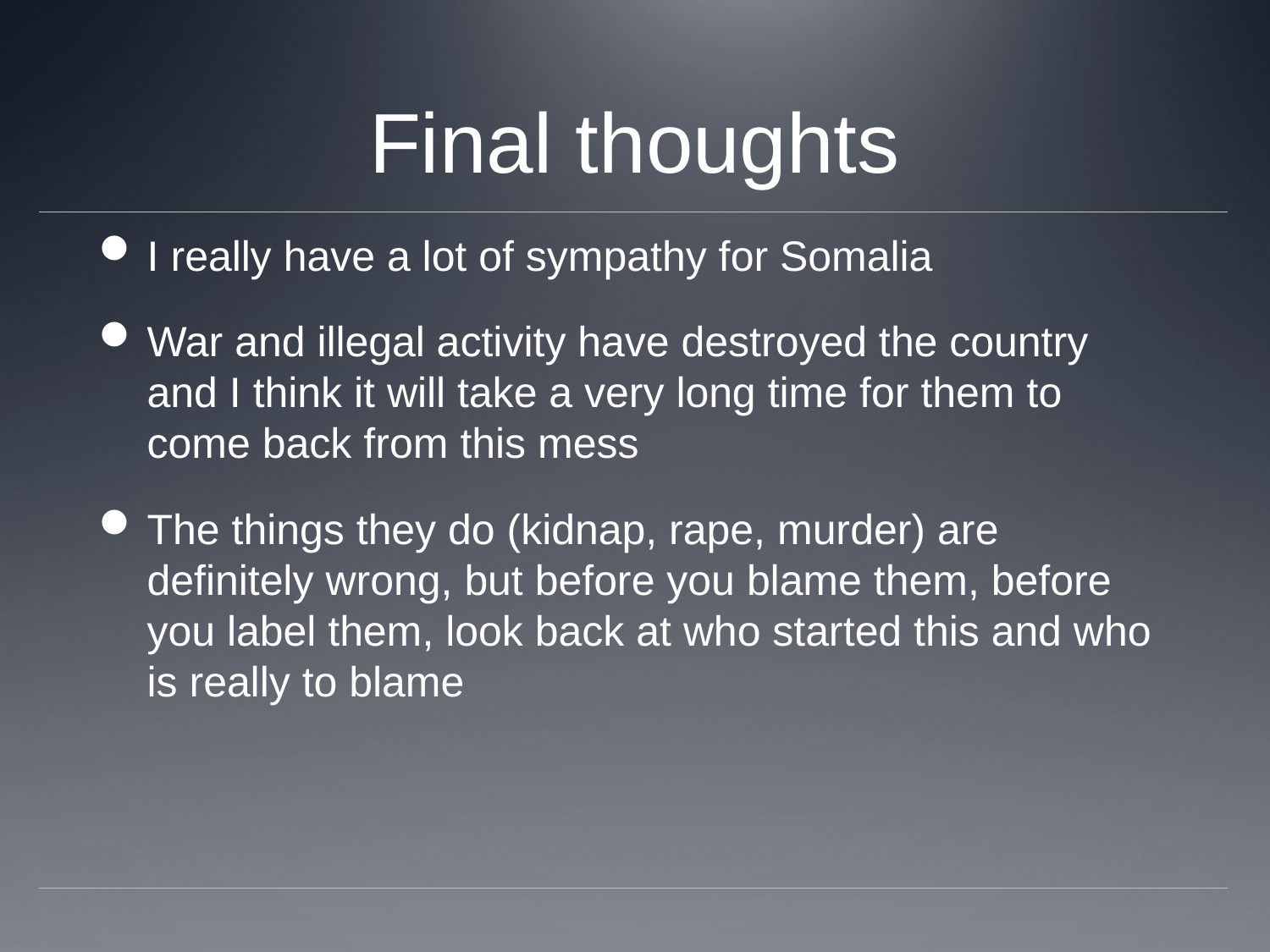

# Final thoughts
I really have a lot of sympathy for Somalia
War and illegal activity have destroyed the country and I think it will take a very long time for them to come back from this mess
The things they do (kidnap, rape, murder) are definitely wrong, but before you blame them, before you label them, look back at who started this and who is really to blame